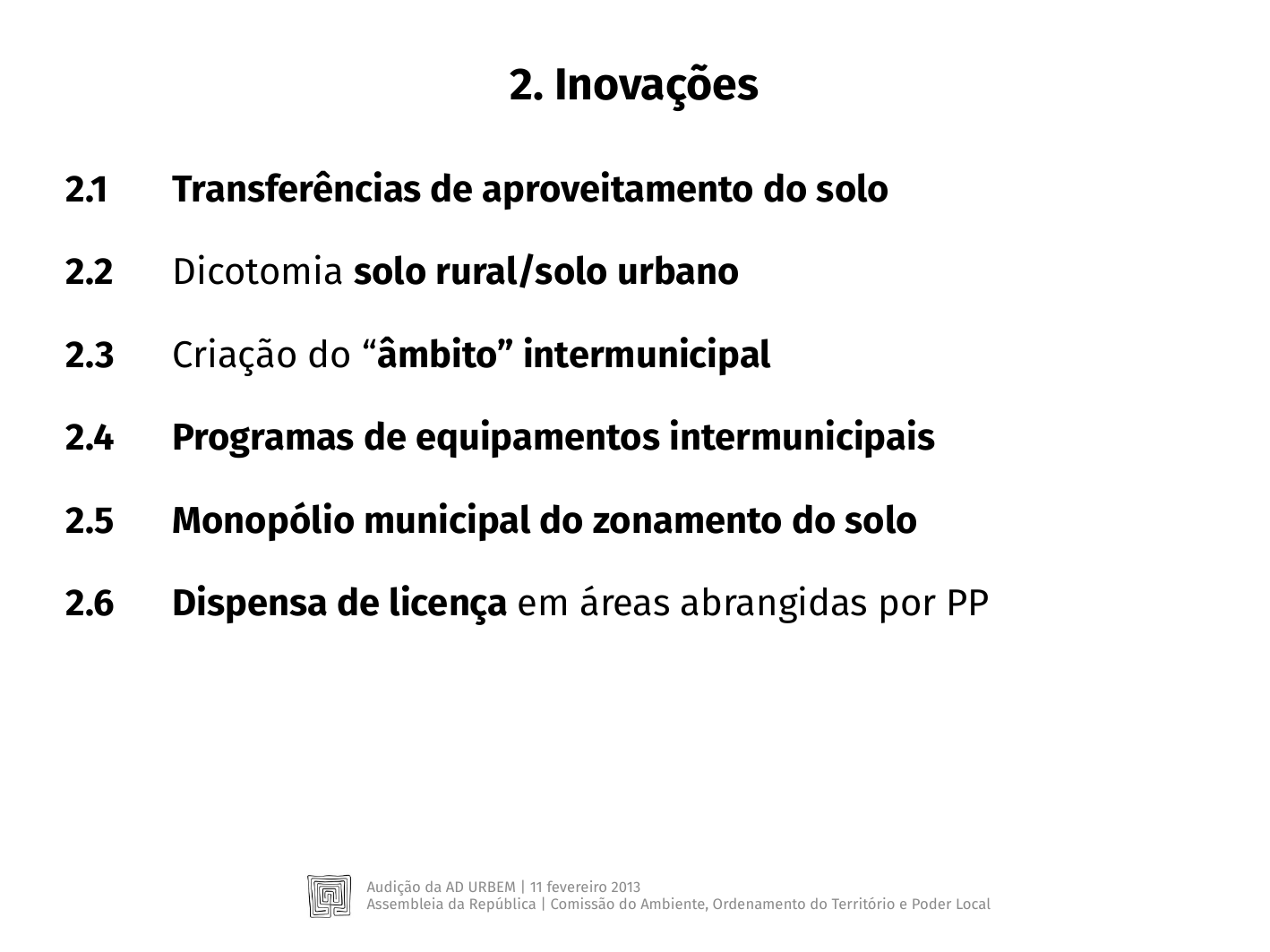

# 2. Inovações
2.1	Transferências de aproveitamento do solo
2.2	Dicotomia solo rural/solo urbano
2.3	Criação do “âmbito” intermunicipal
2.4	Programas de equipamentos intermunicipais
2.5	Monopólio municipal do zonamento do solo
2.6	Dispensa de licença em áreas abrangidas por PP

Audição da Ad Urbem | 11 fevereiro 2013
Assembleia da República | Comissão do Ambiente, Ordenamento do Território e Poder Local